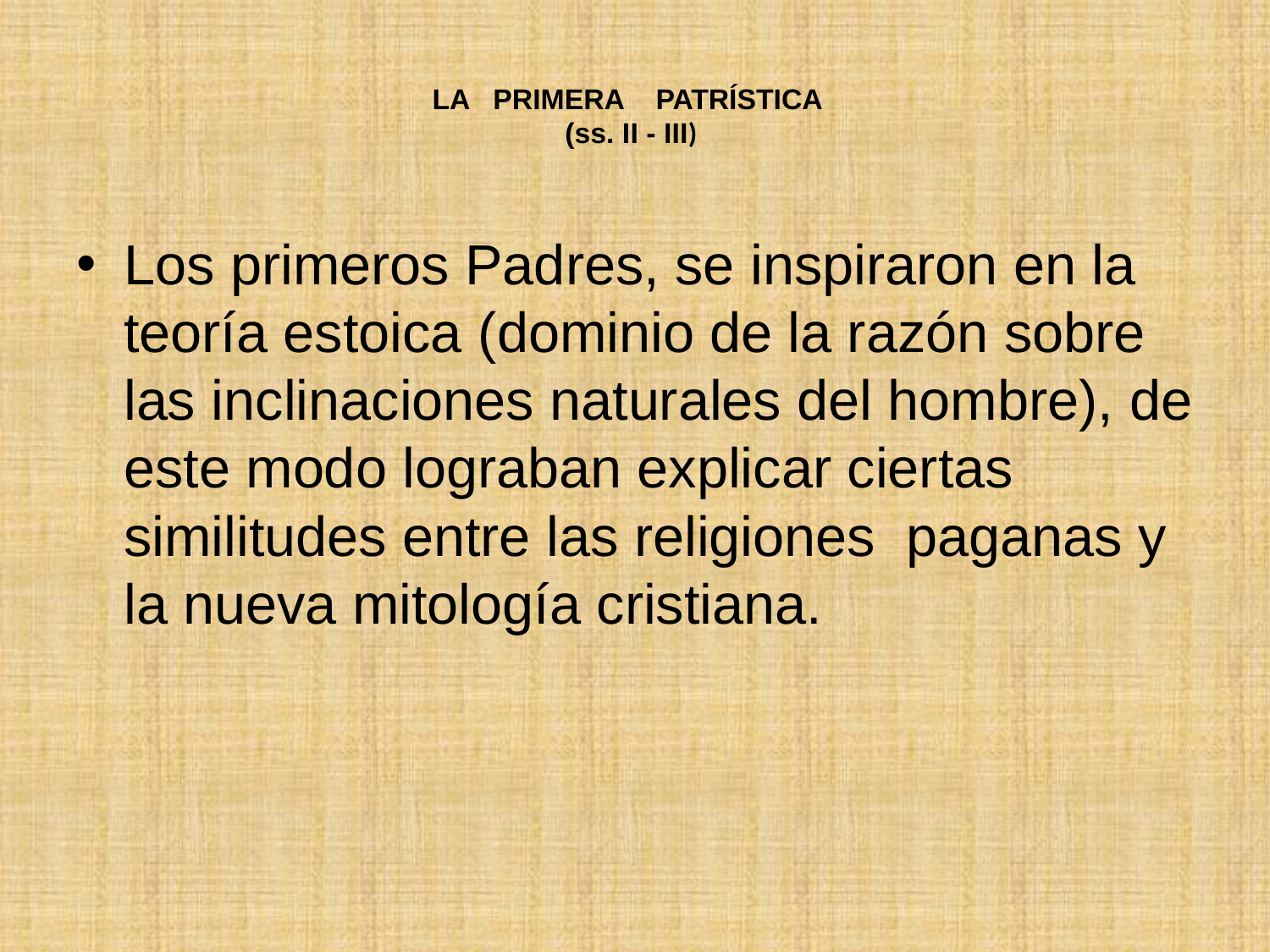

# LA   PRIMERA    PATRÍSTICA (ss. II - III)
Los primeros Padres, se inspiraron en la teoría estoica (dominio de la razón sobre las inclinaciones naturales del hombre), de este modo lograban explicar ciertas similitudes entre las religiones  paganas y la nueva mitología cristiana.